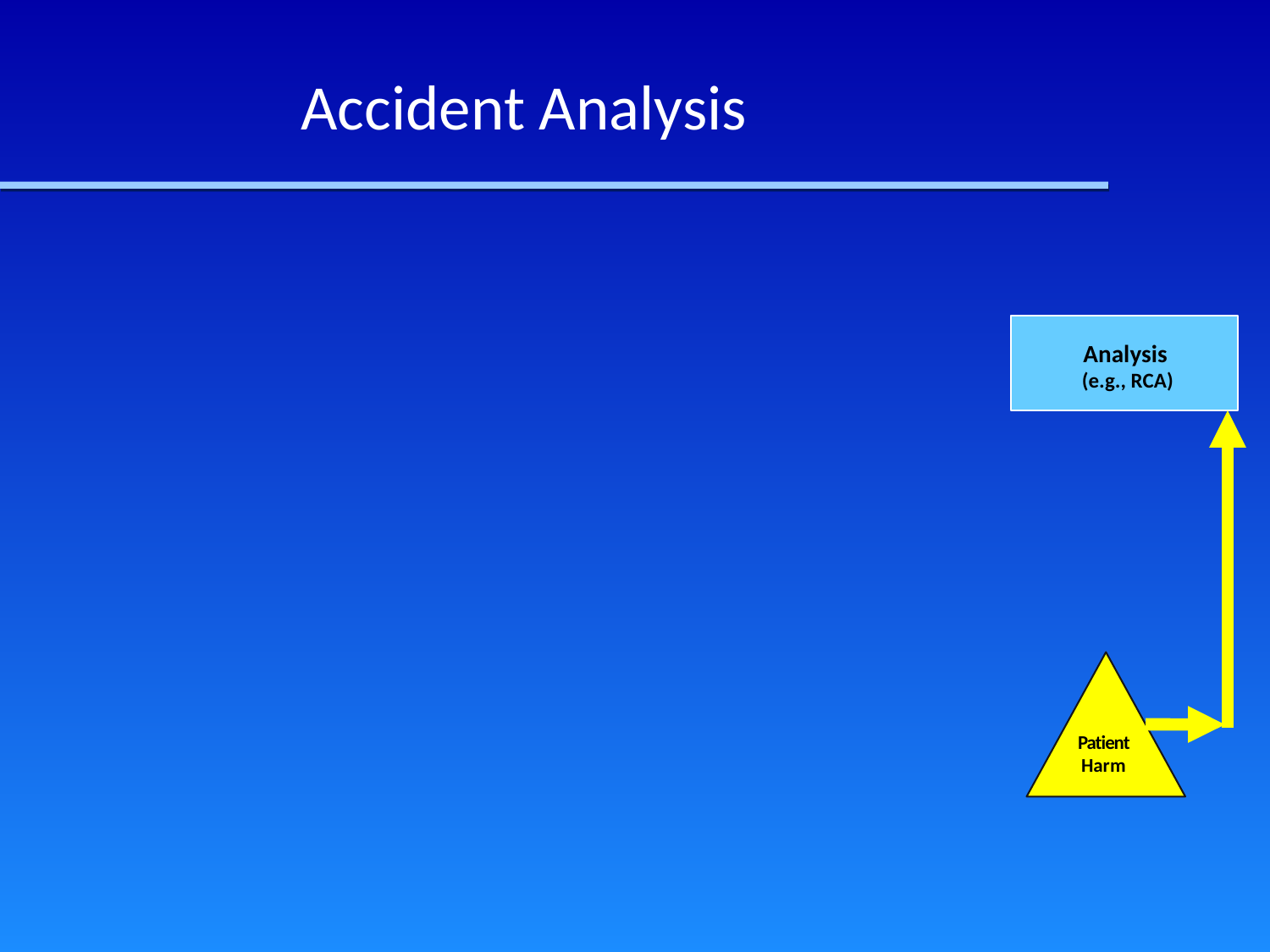

Accident Analysis

Analysis
 (e.g., RCA)

Patient
Harm